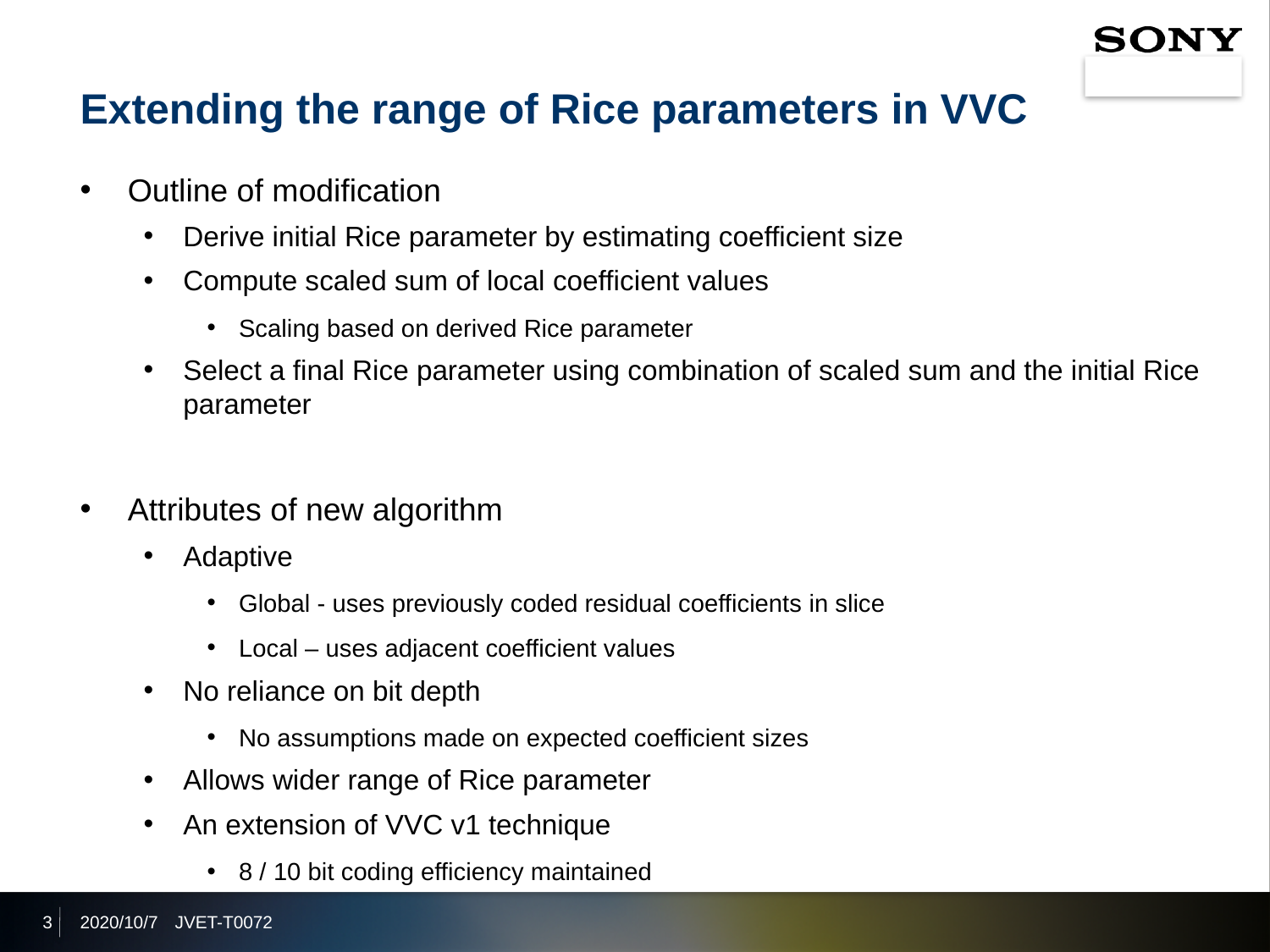

# Extending the range of Rice parameters in VVC
Outline of modification
Derive initial Rice parameter by estimating coefficient size
Compute scaled sum of local coefficient values
Scaling based on derived Rice parameter
Select a final Rice parameter using combination of scaled sum and the initial Rice parameter

Attributes of new algorithm
Adaptive
Global - uses previously coded residual coefficients in slice
Local – uses adjacent coefficient values
No reliance on bit depth
No assumptions made on expected coefficient sizes
Allows wider range of Rice parameter
An extension of VVC v1 technique
8 / 10 bit coding efficiency maintained
3
2020/10/7
JVET-T0072